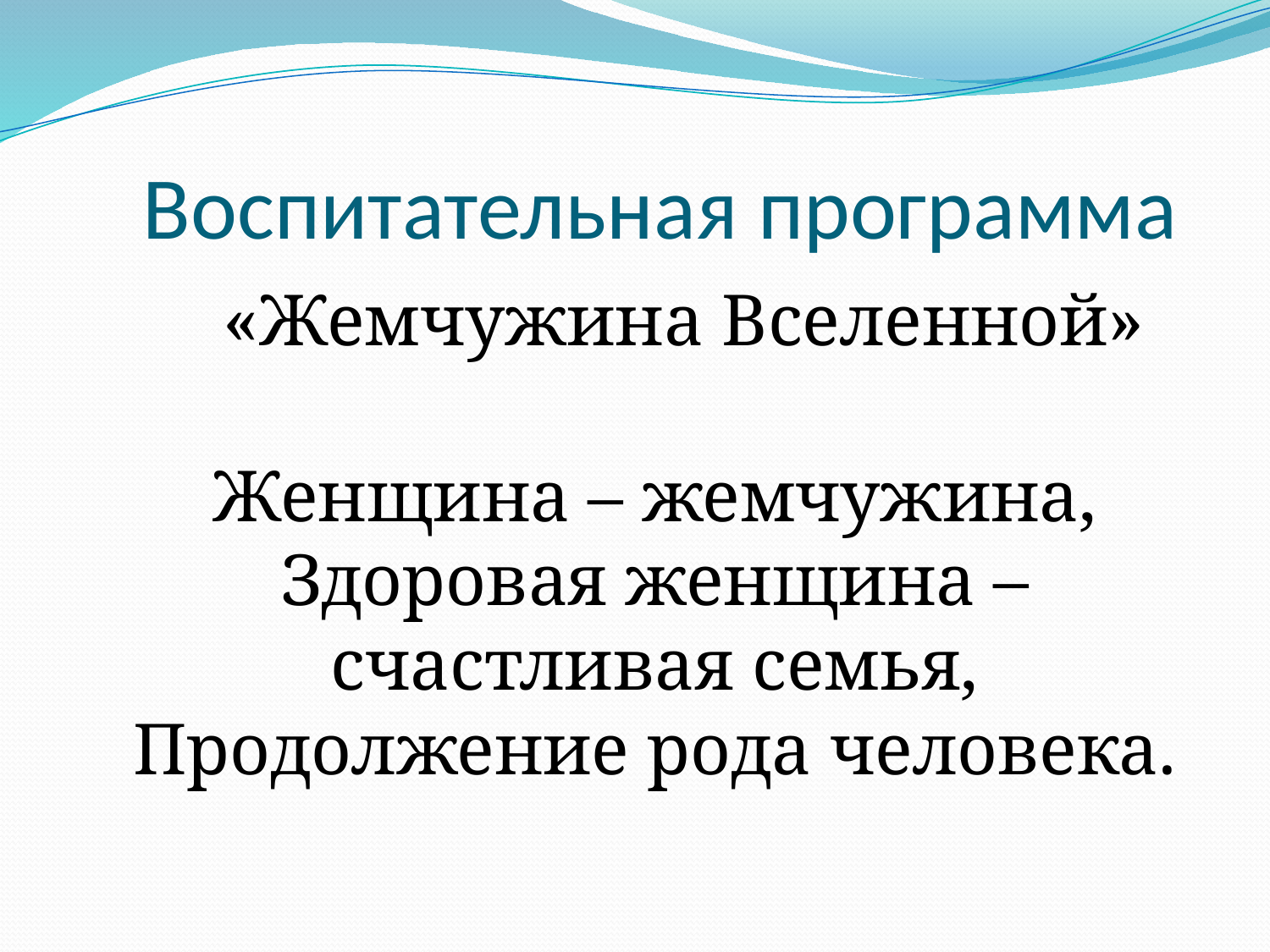

# Воспитательная программа
        «Жемчужина Вселенной»

Женщина – жемчужина,
Здоровая женщина – счастливая семья,
Продолжение рода человека.